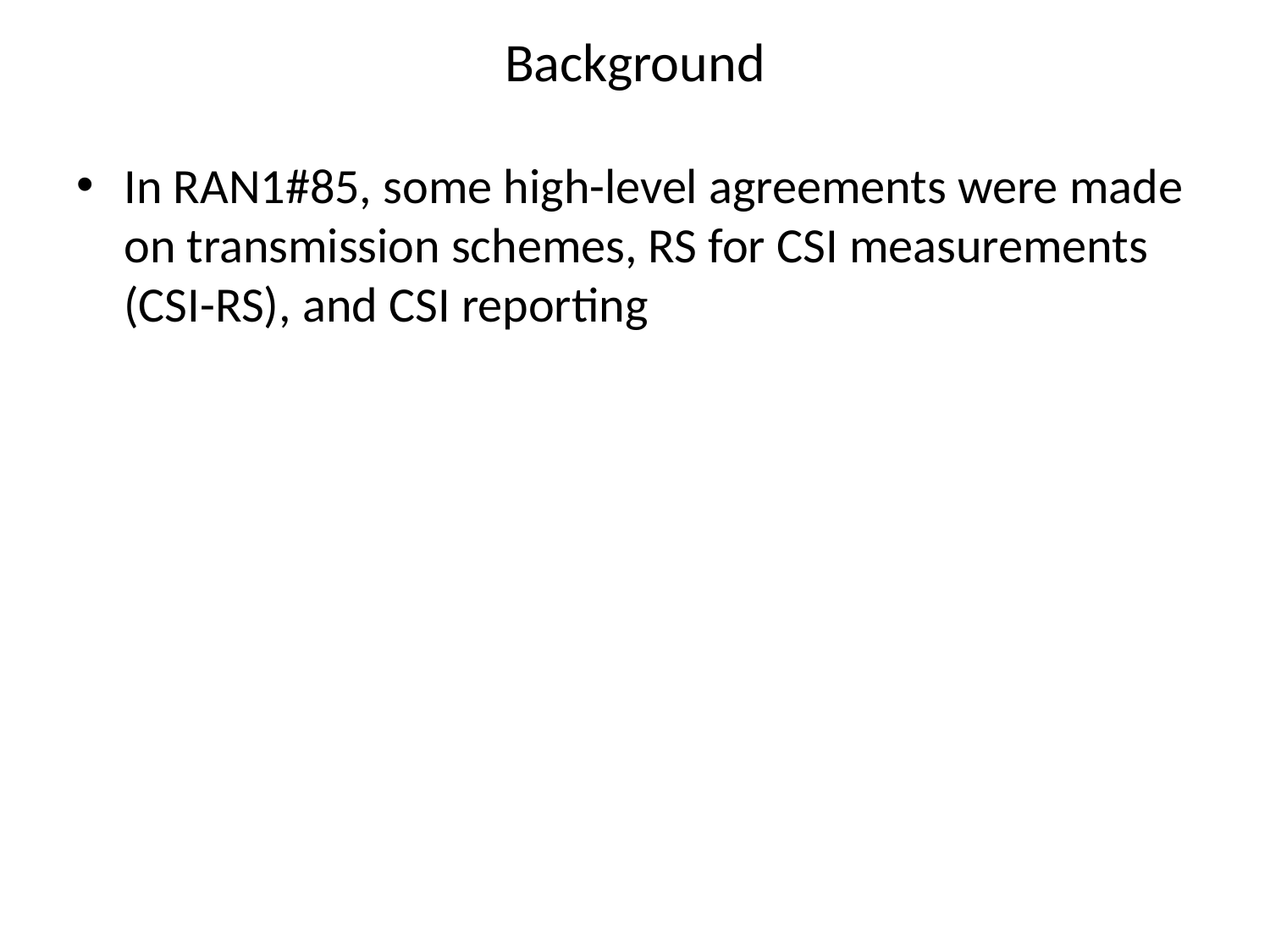

# Background
In RAN1#85, some high-level agreements were made on transmission schemes, RS for CSI measurements (CSI-RS), and CSI reporting